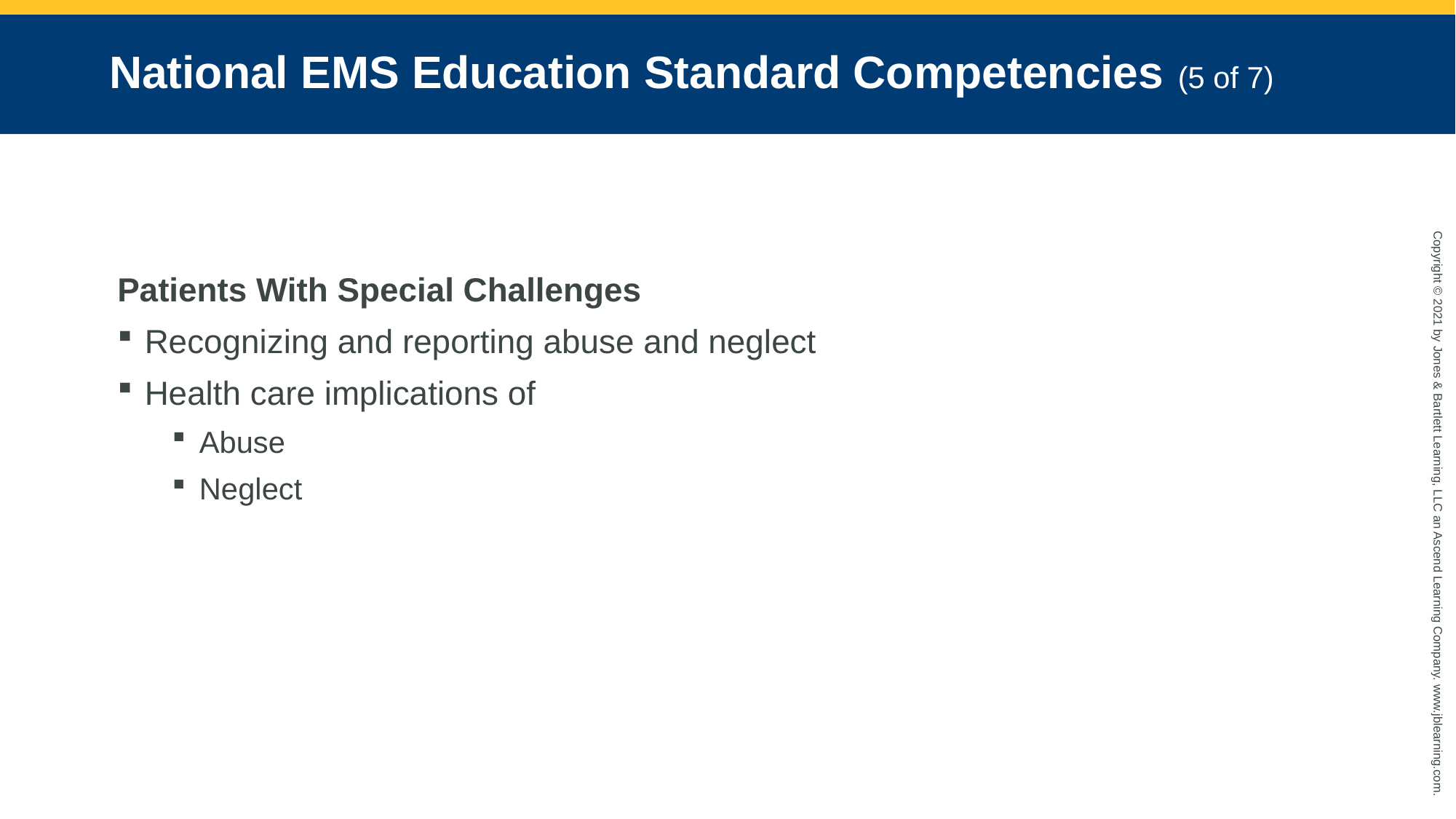

# National EMS Education Standard Competencies (5 of 7)
Patients With Special Challenges
Recognizing and reporting abuse and neglect
Health care implications of
Abuse
Neglect